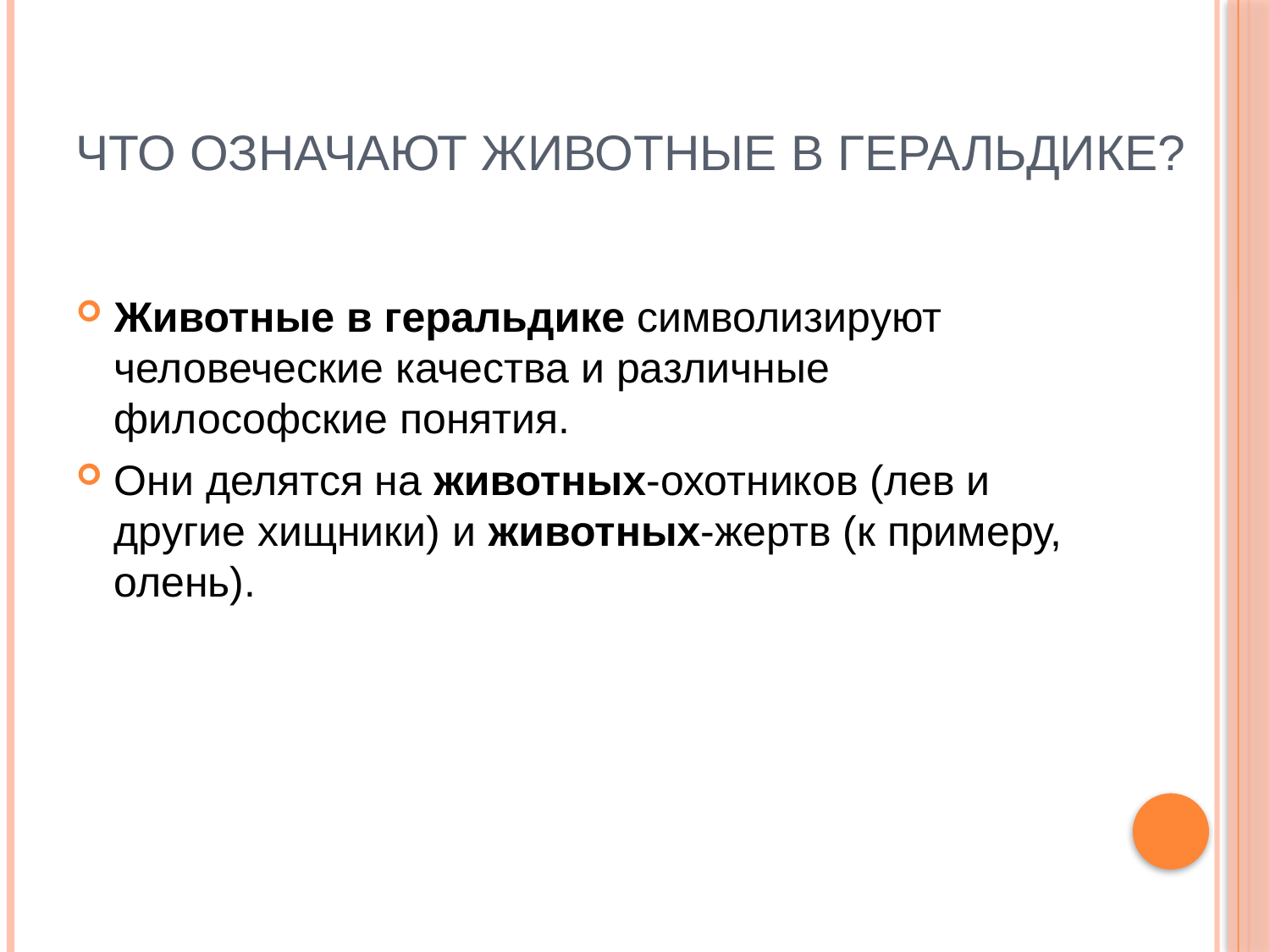

# Что означают животные в геральдике?

Животные в геральдике символизируют человеческие качества и различные философские понятия.
Они делятся на животных-охотников (лев и другие хищники) и животных-жертв (к примеру, олень).